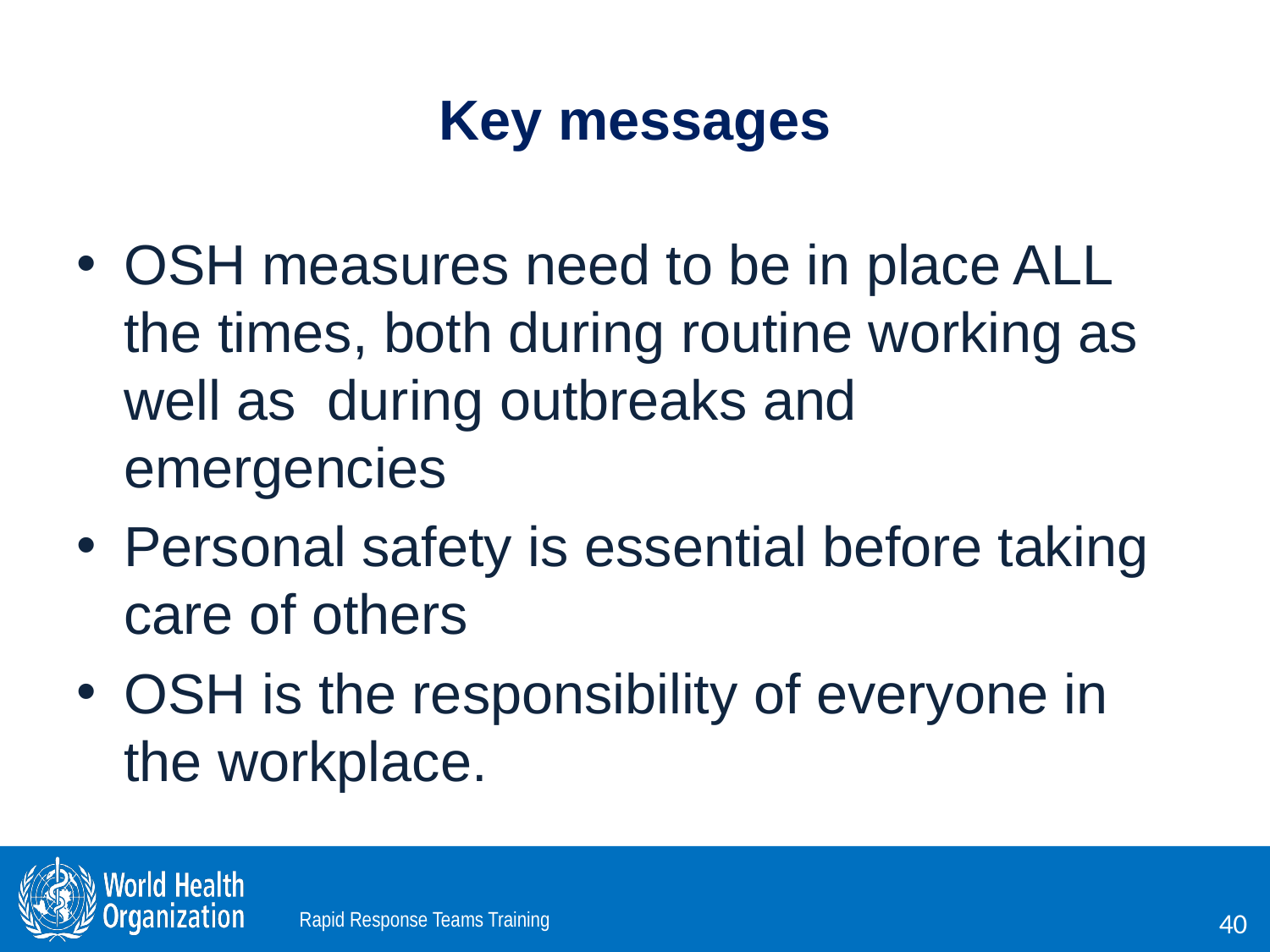

# Key messages
OSH measures need to be in place ALL the times, both during routine working as well as  during outbreaks and emergencies
Personal safety is essential before taking care of others
OSH is the responsibility of everyone in the workplace.